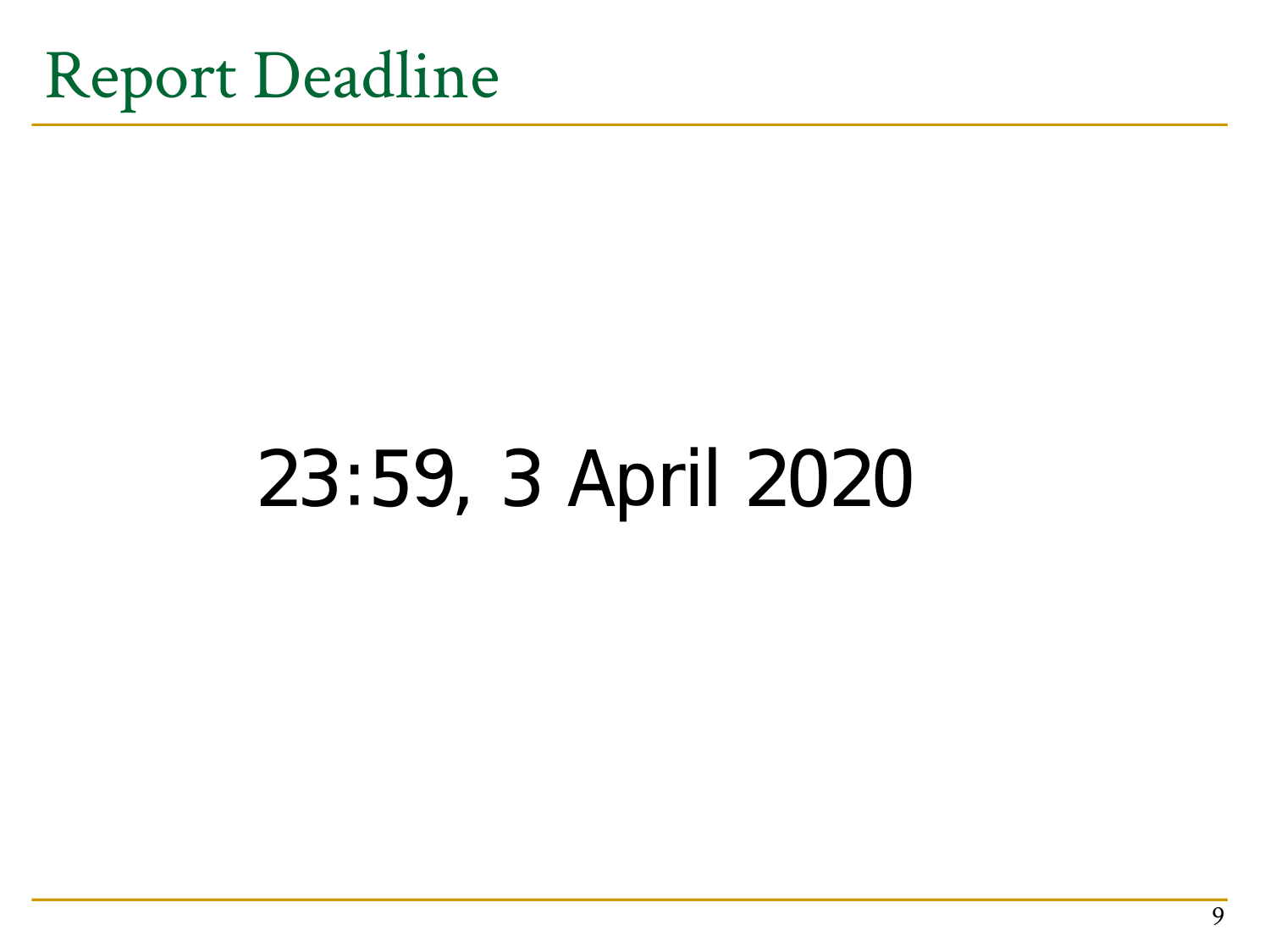

# Report Deadline
23:59, 3 April 2020
9